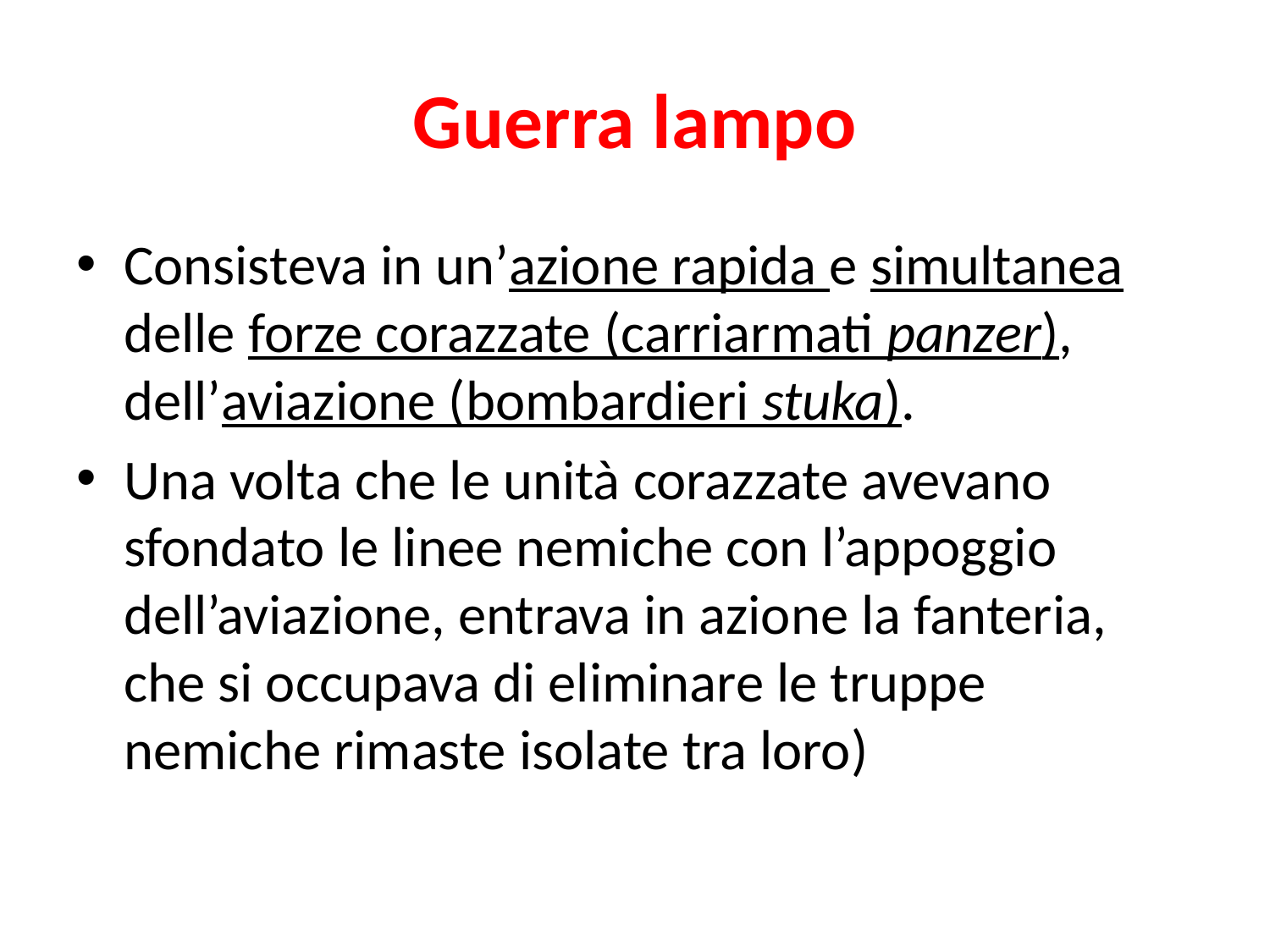

# Guerra lampo
Consisteva in un’azione rapida e simultanea delle forze corazzate (carriarmati panzer), dell’aviazione (bombardieri stuka).
Una volta che le unità corazzate avevano sfondato le linee nemiche con l’appoggio dell’aviazione, entrava in azione la fanteria, che si occupava di eliminare le truppe nemiche rimaste isolate tra loro)